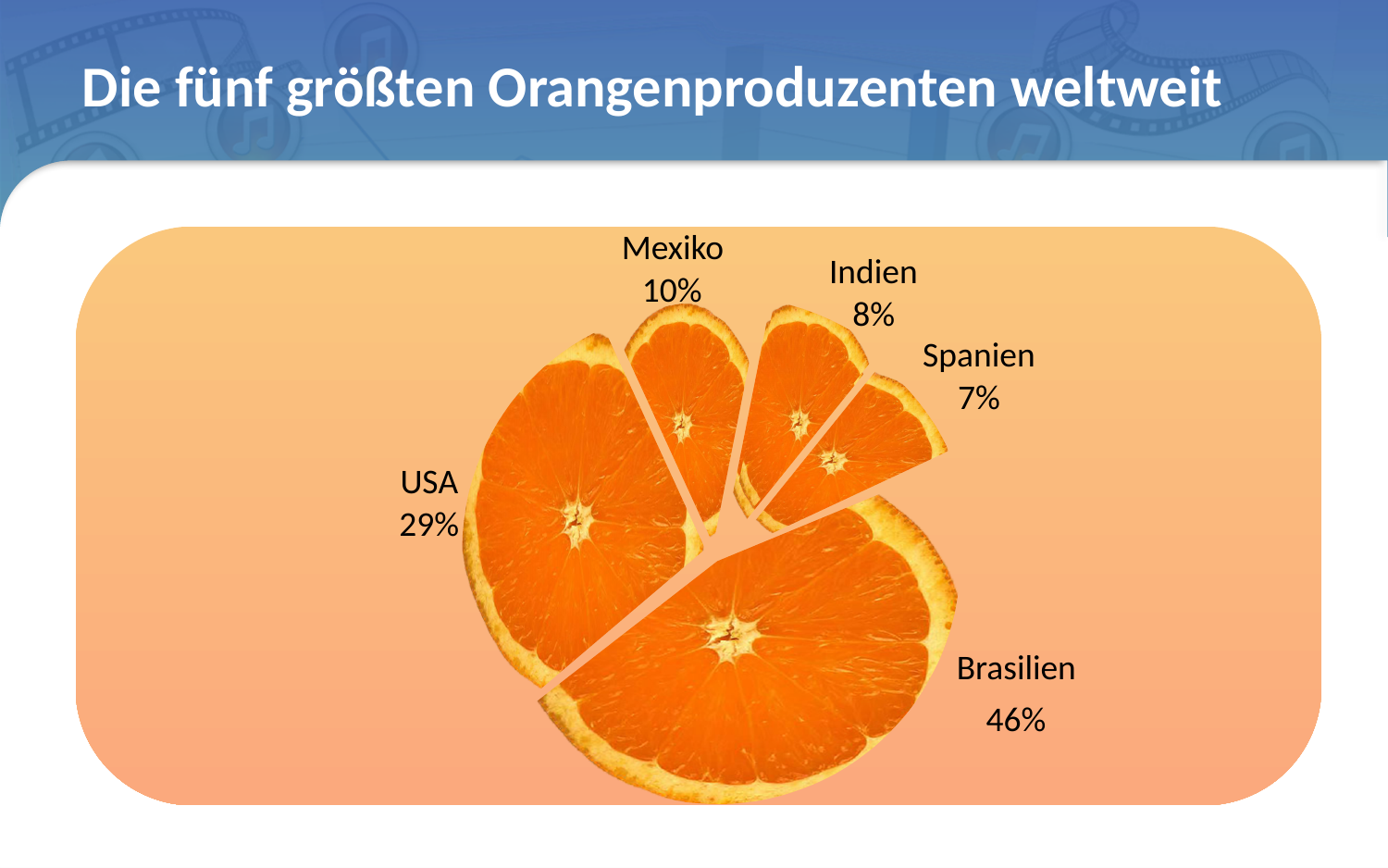

# Die fünf größten Orangenproduzenten weltweit
Mexiko

Indien
10%
8%

Spanien
7%
USA
29%
Brasilien
46%